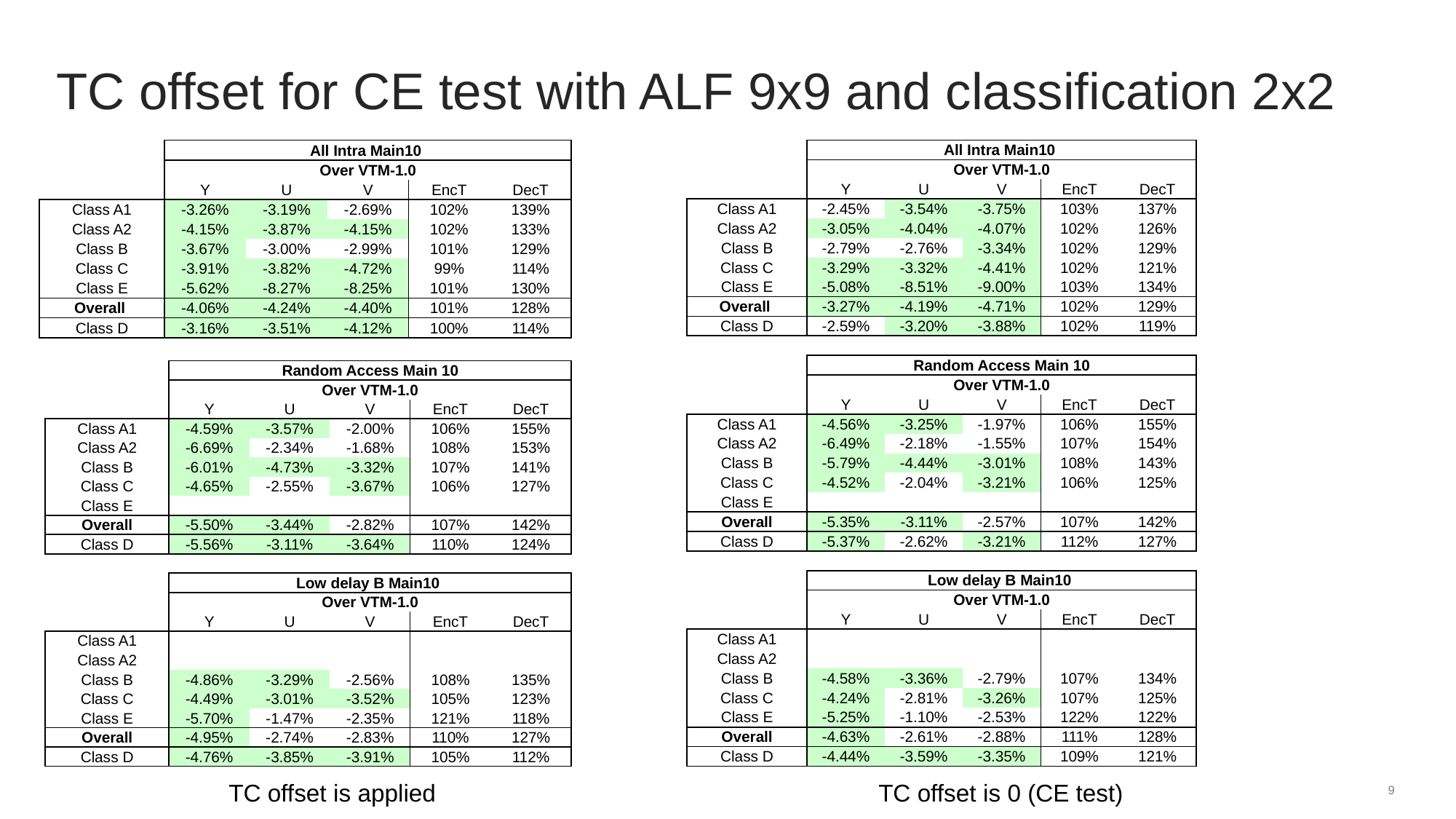

# TC offset for CE test with ALF 9x9 and classification 2x2
|  | All Intra Main10 |  |  |  |  |
| --- | --- | --- | --- | --- | --- |
|  | Over VTM-1.0 |  |  |  |  |
|  | Y | U | V | EncT | DecT |
| Class A1 | -3.26% | -3.19% | -2.69% | 102% | 139% |
| Class A2 | -4.15% | -3.87% | -4.15% | 102% | 133% |
| Class B | -3.67% | -3.00% | -2.99% | 101% | 129% |
| Class C | -3.91% | -3.82% | -4.72% | 99% | 114% |
| Class E | -5.62% | -8.27% | -8.25% | 101% | 130% |
| Overall | -4.06% | -4.24% | -4.40% | 101% | 128% |
| Class D | -3.16% | -3.51% | -4.12% | 100% | 114% |
|  | All Intra Main10 |  |  |  |  |
| --- | --- | --- | --- | --- | --- |
|  | Over VTM-1.0 |  |  |  |  |
|  | Y | U | V | EncT | DecT |
| Class A1 | -2.45% | -3.54% | -3.75% | 103% | 137% |
| Class A2 | -3.05% | -4.04% | -4.07% | 102% | 126% |
| Class B | -2.79% | -2.76% | -3.34% | 102% | 129% |
| Class C | -3.29% | -3.32% | -4.41% | 102% | 121% |
| Class E | -5.08% | -8.51% | -9.00% | 103% | 134% |
| Overall | -3.27% | -4.19% | -4.71% | 102% | 129% |
| Class D | -2.59% | -3.20% | -3.88% | 102% | 119% |
|  |  |  |  |  |  |
|  | Random Access Main 10 |  |  |  |  |
|  | Over VTM-1.0 |  |  |  |  |
|  | Y | U | V | EncT | DecT |
| Class A1 | -4.56% | -3.25% | -1.97% | 106% | 155% |
| Class A2 | -6.49% | -2.18% | -1.55% | 107% | 154% |
| Class B | -5.79% | -4.44% | -3.01% | 108% | 143% |
| Class C | -4.52% | -2.04% | -3.21% | 106% | 125% |
| Class E |  |  |  |  |  |
| Overall | -5.35% | -3.11% | -2.57% | 107% | 142% |
| Class D | -5.37% | -2.62% | -3.21% | 112% | 127% |
|  |  |  |  |  |  |
|  | Low delay B Main10 |  |  |  |  |
|  | Over VTM-1.0 |  |  |  |  |
|  | Y | U | V | EncT | DecT |
| Class A1 |  |  |  |  |  |
| Class A2 |  |  |  |  |  |
| Class B | -4.58% | -3.36% | -2.79% | 107% | 134% |
| Class C | -4.24% | -2.81% | -3.26% | 107% | 125% |
| Class E | -5.25% | -1.10% | -2.53% | 122% | 122% |
| Overall | -4.63% | -2.61% | -2.88% | 111% | 128% |
| Class D | -4.44% | -3.59% | -3.35% | 109% | 121% |
|  | Random Access Main 10 |  |  |  |  |
| --- | --- | --- | --- | --- | --- |
|  | Over VTM-1.0 |  |  |  |  |
|  | Y | U | V | EncT | DecT |
| Class A1 | -4.59% | -3.57% | -2.00% | 106% | 155% |
| Class A2 | -6.69% | -2.34% | -1.68% | 108% | 153% |
| Class B | -6.01% | -4.73% | -3.32% | 107% | 141% |
| Class C | -4.65% | -2.55% | -3.67% | 106% | 127% |
| Class E |  |  |  |  |  |
| Overall | -5.50% | -3.44% | -2.82% | 107% | 142% |
| Class D | -5.56% | -3.11% | -3.64% | 110% | 124% |
|  |  |  |  |  |  |
|  | Low delay B Main10 |  |  |  |  |
|  | Over VTM-1.0 |  |  |  |  |
|  | Y | U | V | EncT | DecT |
| Class A1 |  |  |  |  |  |
| Class A2 |  |  |  |  |  |
| Class B | -4.86% | -3.29% | -2.56% | 108% | 135% |
| Class C | -4.49% | -3.01% | -3.52% | 105% | 123% |
| Class E | -5.70% | -1.47% | -2.35% | 121% | 118% |
| Overall | -4.95% | -2.74% | -2.83% | 110% | 127% |
| Class D | -4.76% | -3.85% | -3.91% | 105% | 112% |
TC offset is applied
TC offset is 0 (CE test)